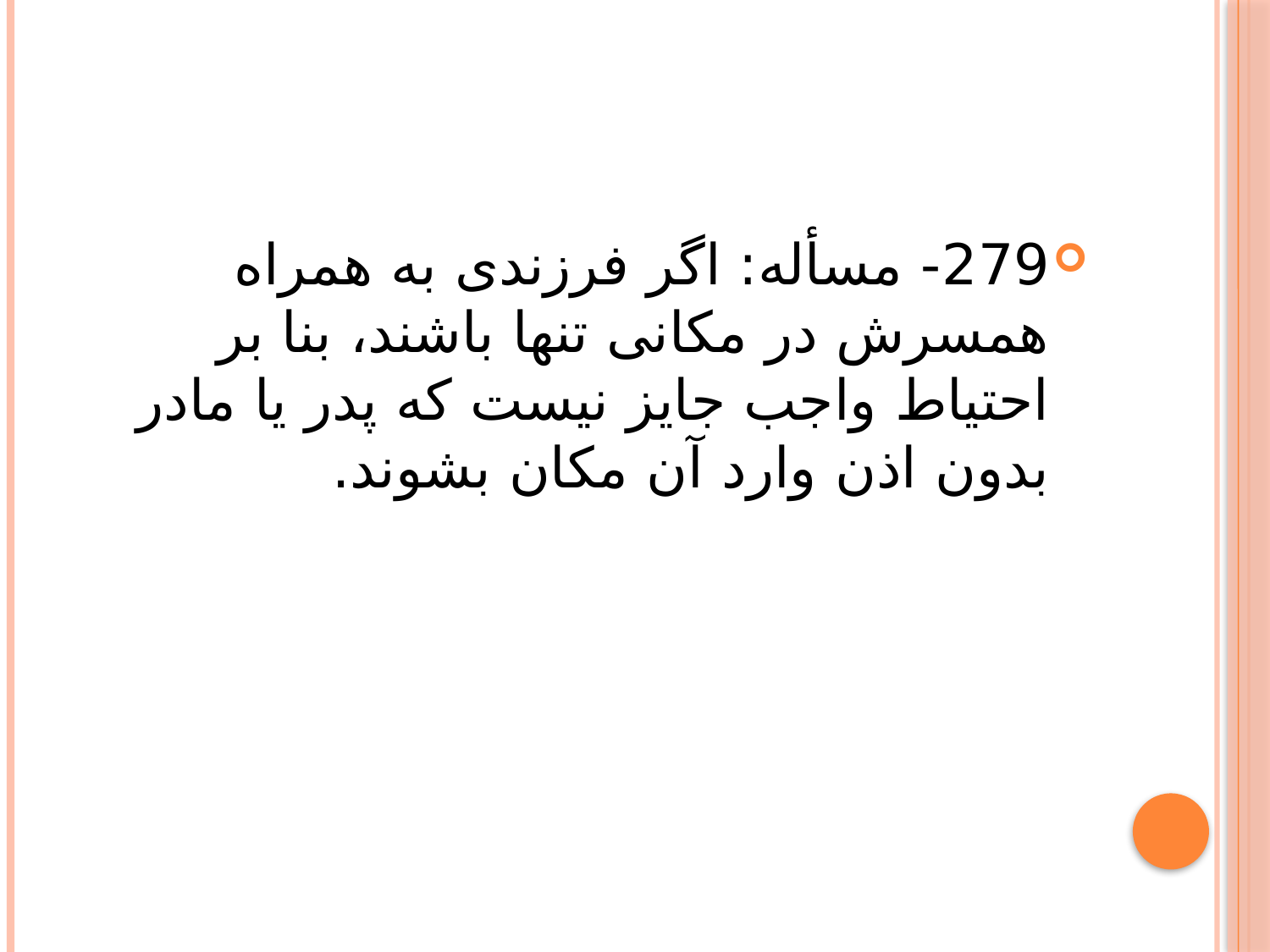

#
279- مسأله: اگر فرزندى به همراه همسرش در مكانى تنها باشند، بنا بر احتياط واجب جايز نيست كه پدر يا مادر بدون اذن وارد آن مكان بشوند.